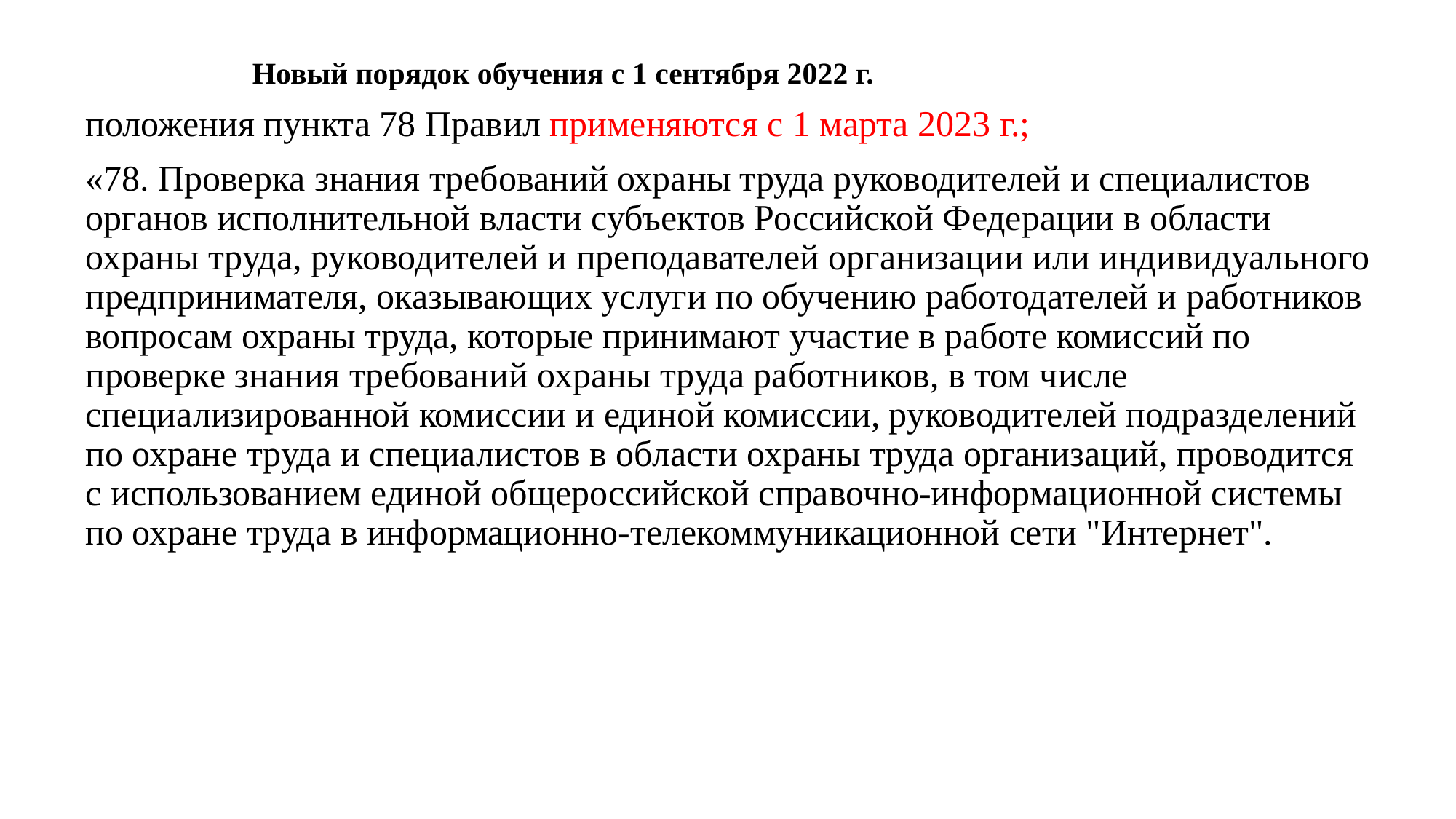

# Новый порядок обучения с 1 сентября 2022 г.
положения пункта 78 Правил применяются с 1 марта 2023 г.;
«78. Проверка знания требований охраны труда руководителей и специалистов органов исполнительной власти субъектов Российской Федерации в области охраны труда, руководителей и преподавателей организации или индивидуального предпринимателя, оказывающих услуги по обучению работодателей и работников вопросам охраны труда, которые принимают участие в работе комиссий по проверке знания требований охраны труда работников, в том числе специализированной комиссии и единой комиссии, руководителей подразделений по охране труда и специалистов в области охраны труда организаций, проводится с использованием единой общероссийской справочно-информационной системы по охране труда в информационно-телекоммуникационной сети "Интернет".